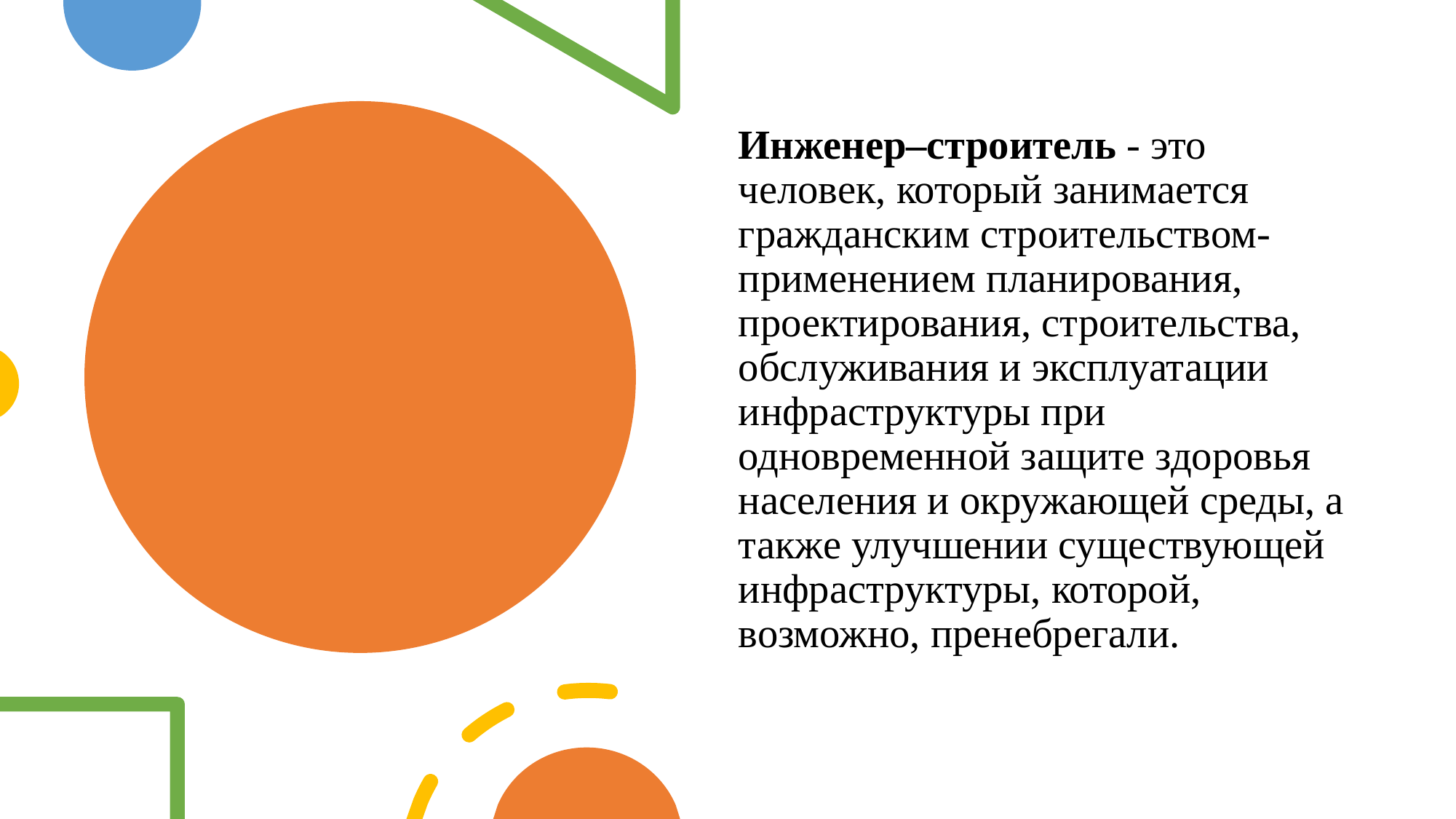

Инженер–строитель - это человек, который занимается гражданским строительством-применением планирования, проектирования, строительства, обслуживания и эксплуатации инфраструктуры при одновременной защите здоровья населения и окружающей среды, а также улучшении существующей инфраструктуры, которой, возможно, пренебрегали.